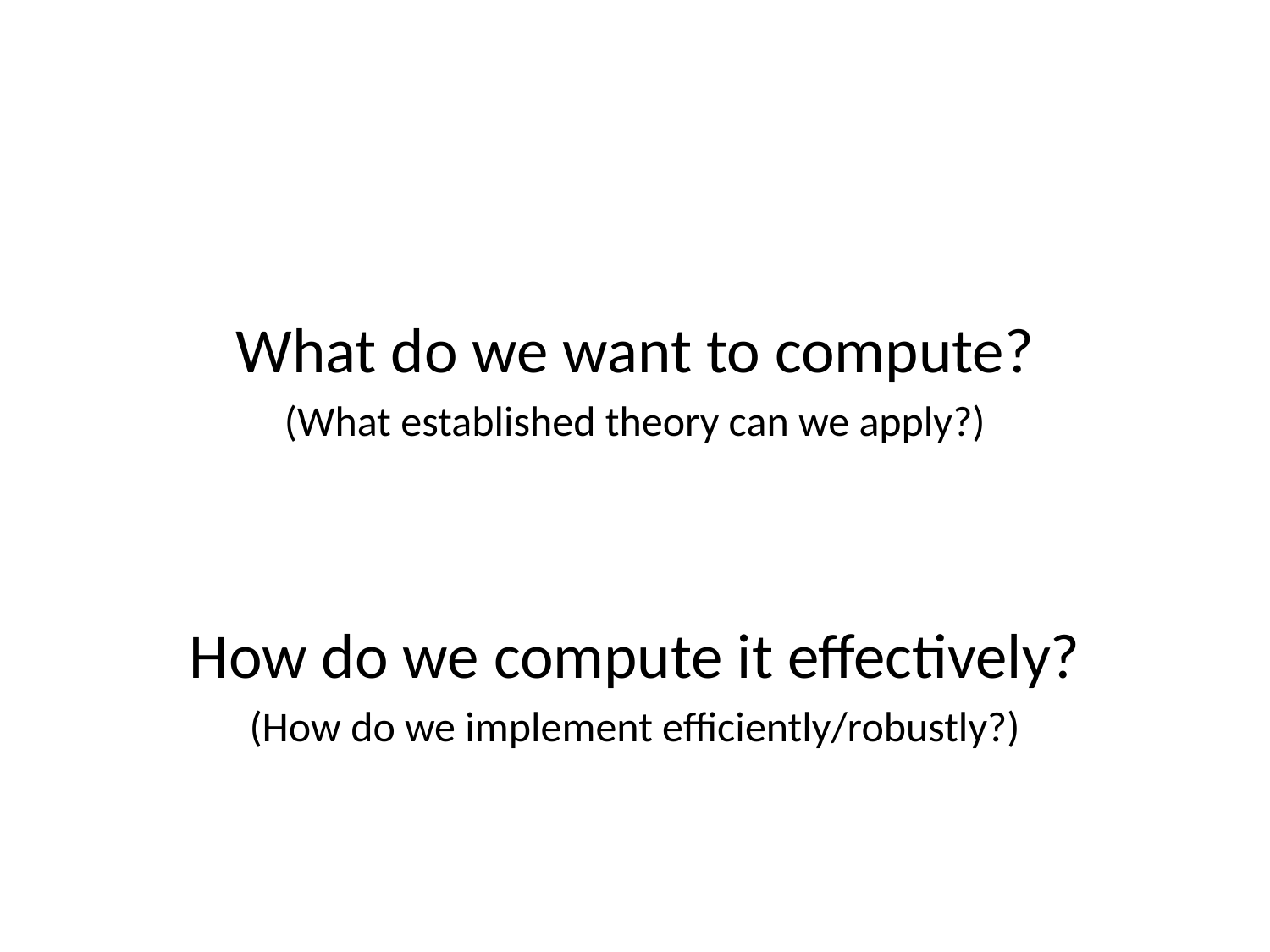

#

What do we want to compute?
(What established theory can we apply?)

How do we compute it effectively?
(How do we implement efficiently/robustly?)